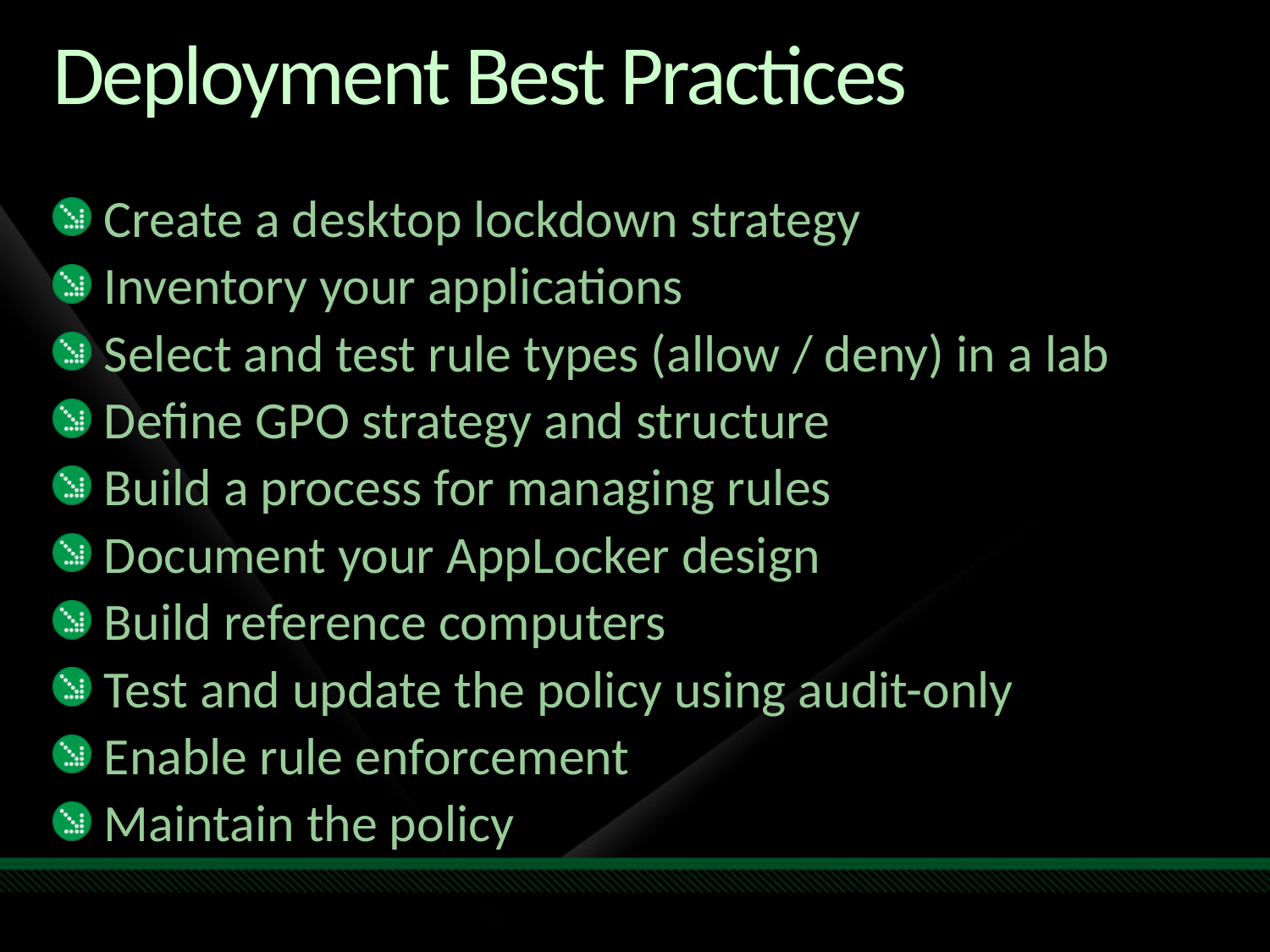

# Deployment Best Practices
Create a desktop lockdown strategy
Inventory your applications
Select and test rule types (allow / deny) in a lab
Define GPO strategy and structure
Build a process for managing rules
Document your AppLocker design
Build reference computers
Test and update the policy using audit-only
Enable rule enforcement
Maintain the policy